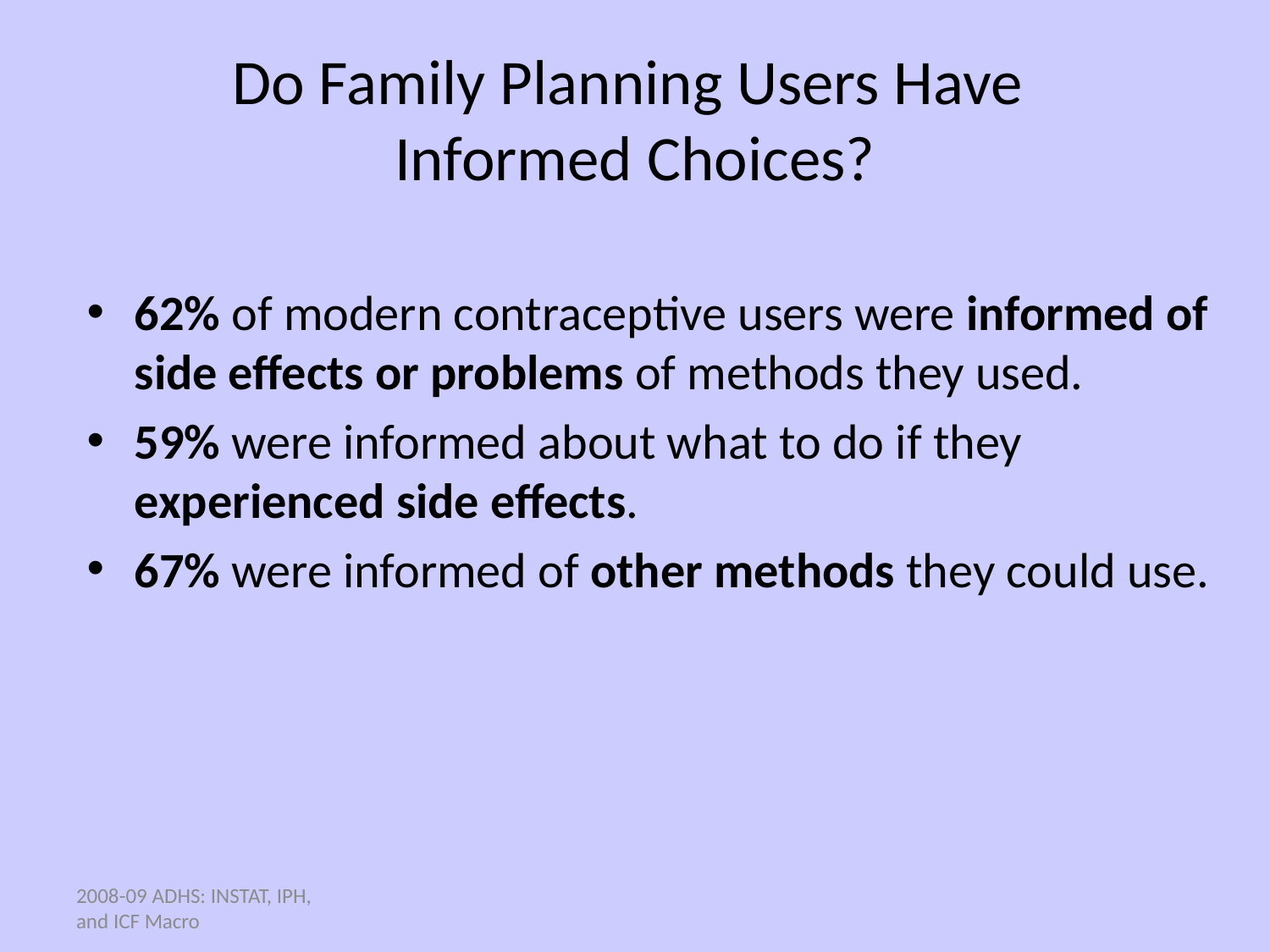

# Do Family Planning Users Have Informed Choices?
62% of modern contraceptive users were informed of side effects or problems of methods they used.
59% were informed about what to do if they experienced side effects.
67% were informed of other methods they could use.
2008-09 ADHS: INSTAT, IPH, and ICF Macro